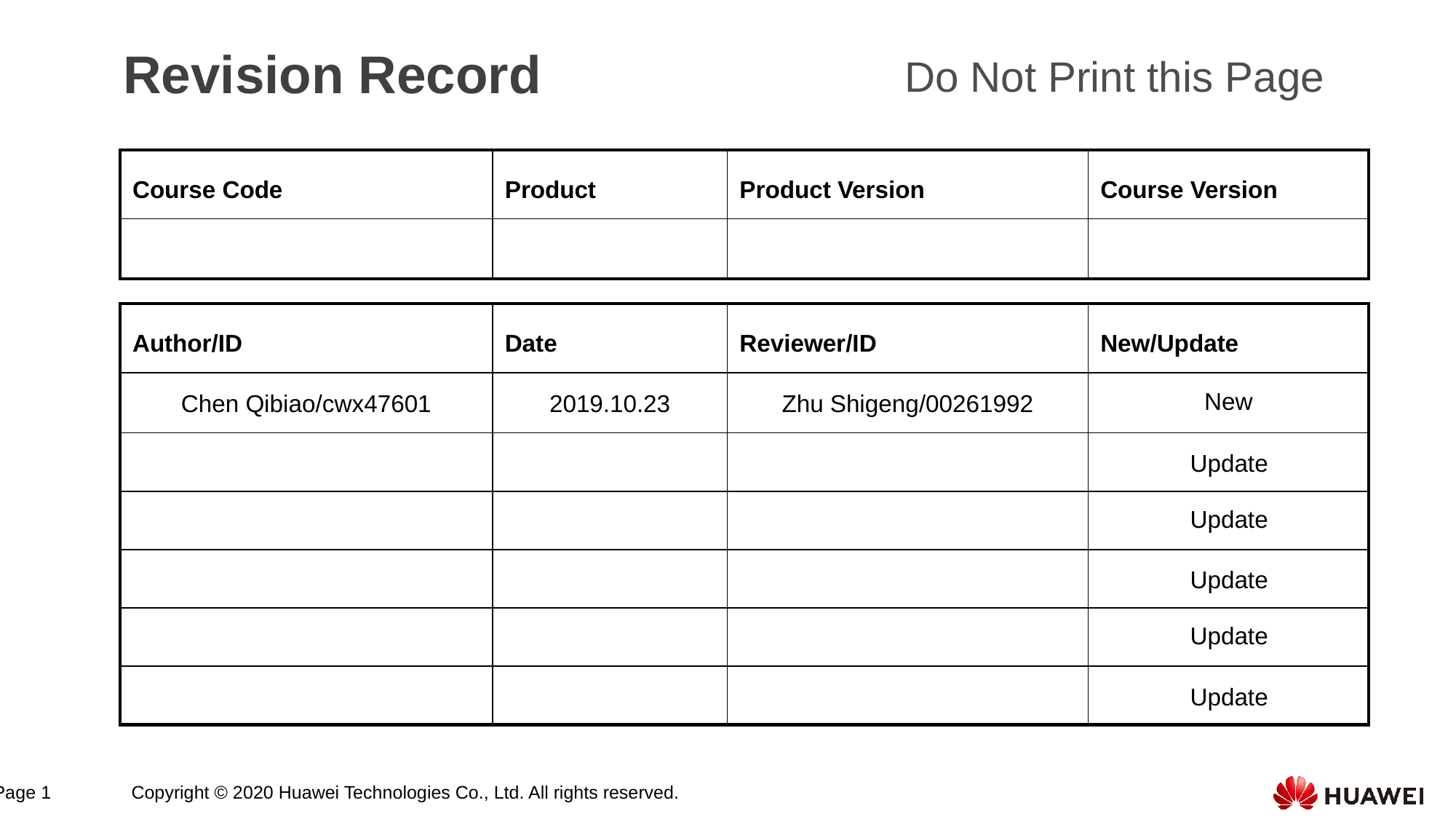

New
Chen Qibiao/cwx47601
2019.10.23
Zhu Shigeng/00261992
Update

Update

Update

Update

Update